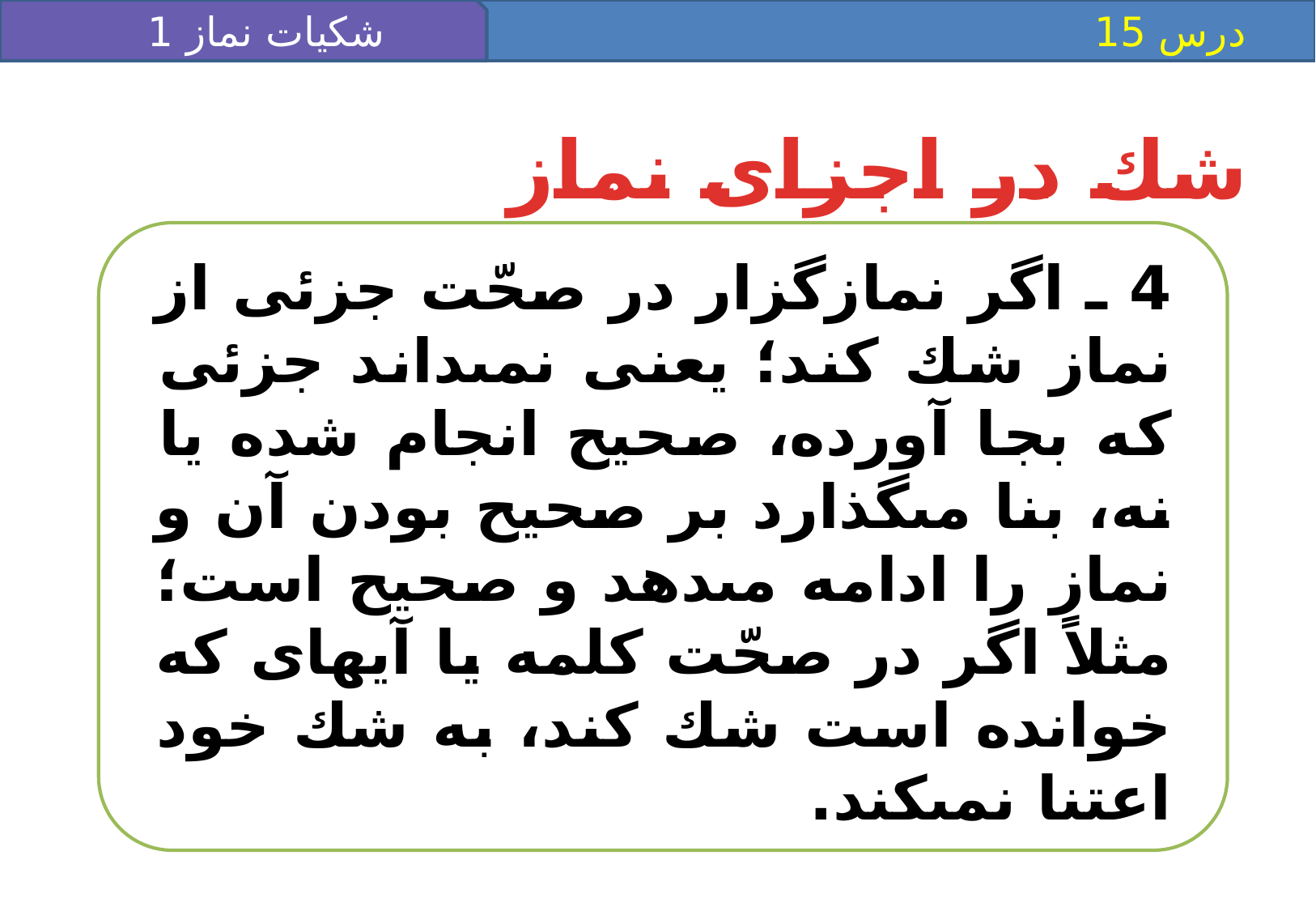

شکیات نماز 1
 درس 15
شك در اجزاى نماز

4 ـ اگر نمازگزار در صحّت جزئى از نماز شك كند؛ يعنى نمى‏داند جزئى كه بجا آورده، صحيح انجام شده يا نه، بنا مى‏گذارد بر صحيح بودن آن و نماز را ادامه مى‏دهد و صحيح است؛ مثلاً اگر در صحّت كلمه يا آيه‏اى كه خوانده است شك كند، به شك خود اعتنا نمى‏كند.